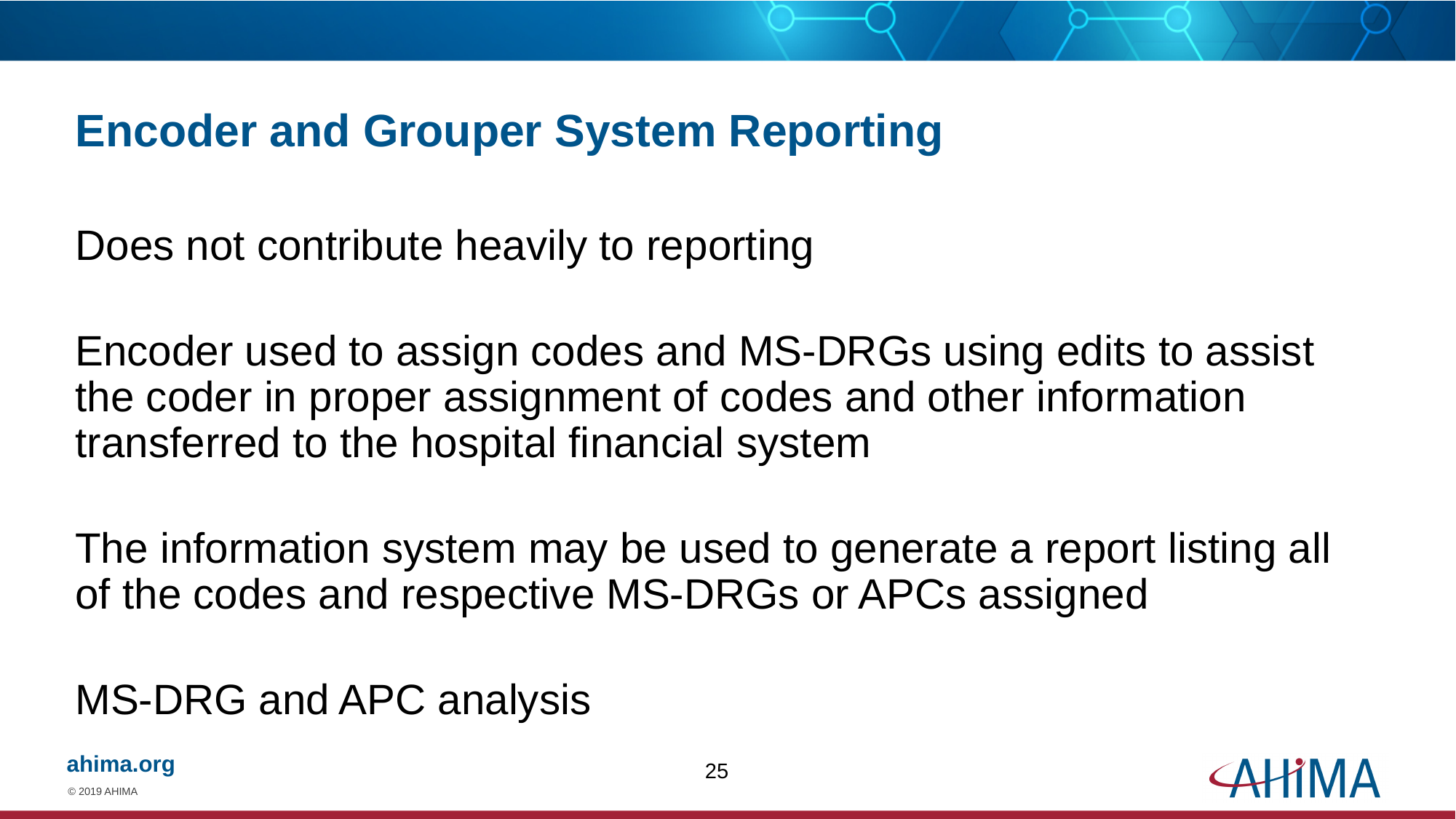

# Encoder and Grouper System Reporting
Does not contribute heavily to reporting

Encoder used to assign codes and MS-DRGs using edits to assist the coder in proper assignment of codes and other information transferred to the hospital financial system

The information system may be used to generate a report listing all of the codes and respective MS-DRGs or APCs assigned

MS-DRG and APC analysis